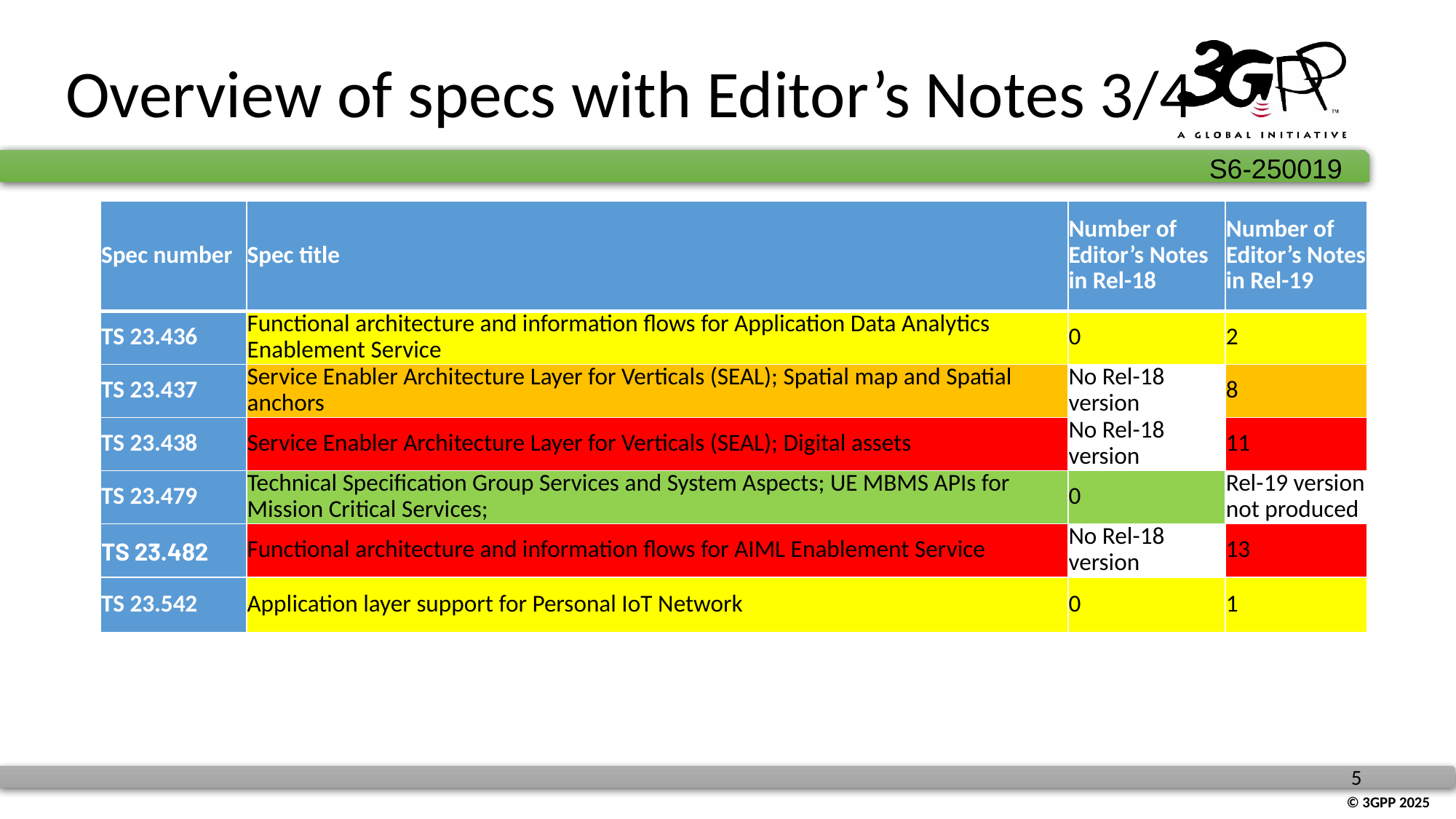

# Overview of specs with Editor’s Notes 3/4
| Spec number | Spec title | Number of Editor’s Notes in Rel-18 | Number of Editor’s Notes in Rel-19 |
| --- | --- | --- | --- |
| TS 23.436 | Functional architecture and information flows for Application Data Analytics Enablement Service | 0 | 2 |
| TS 23.437 | Service Enabler Architecture Layer for Verticals (SEAL); Spatial map and Spatial anchors | No Rel-18 version | 8 |
| TS 23.438 | Service Enabler Architecture Layer for Verticals (SEAL); Digital assets | No Rel-18 version | 11 |
| TS 23.479 | Technical Specification Group Services and System Aspects; UE MBMS APIs for Mission Critical Services; | 0 | Rel-19 version not produced |
| TS 23.482 | Functional architecture and information flows for AIML Enablement Service | No Rel-18 version | 13 |
| TS 23.542 | Application layer support for Personal IoT Network | 0 | 1 |